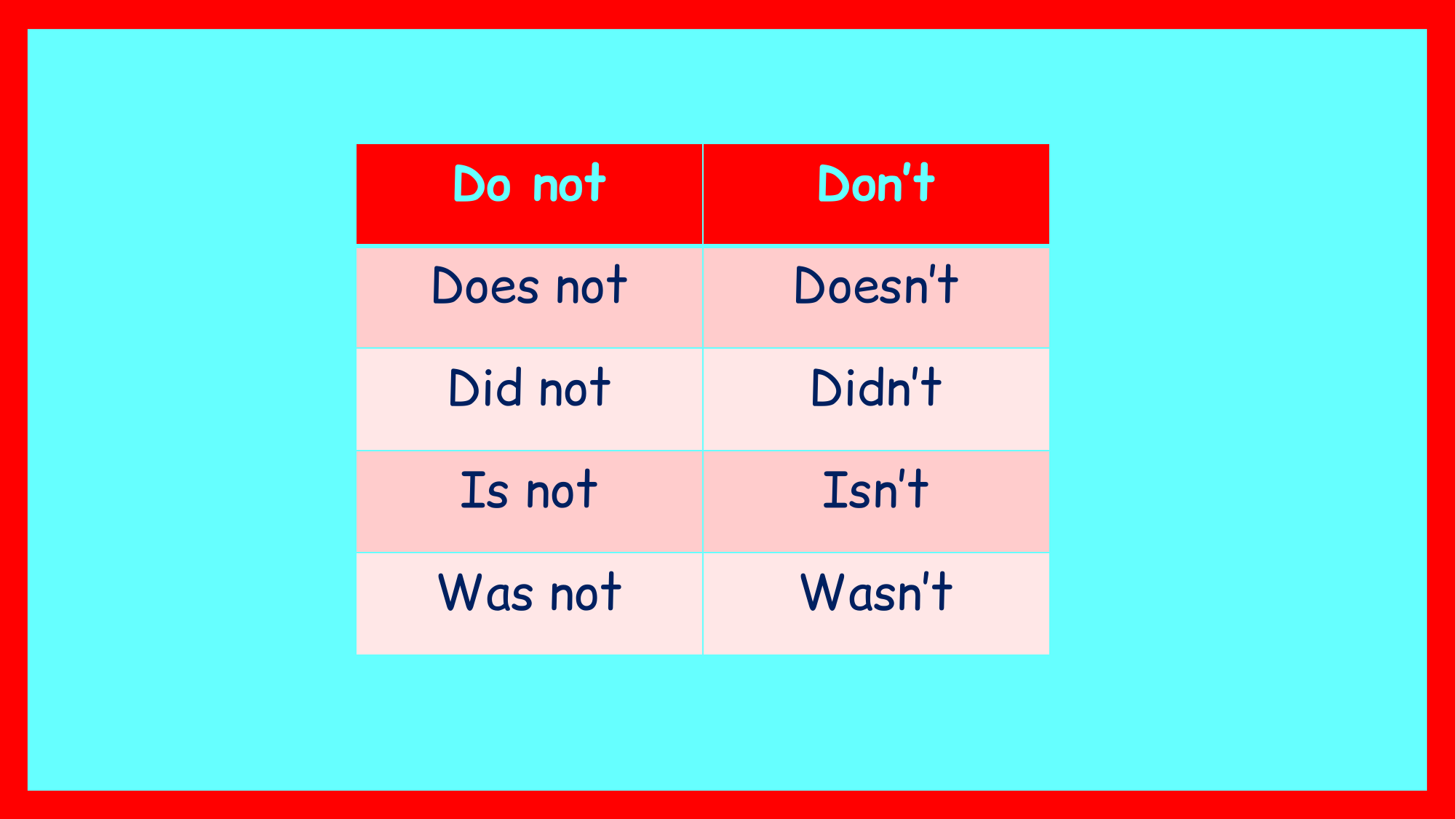

| Do not | Don’t |
| --- | --- |
| Does not | Doesn’t |
| Did not | Didn’t |
| Is not | Isn’t |
| Was not | Wasn’t |